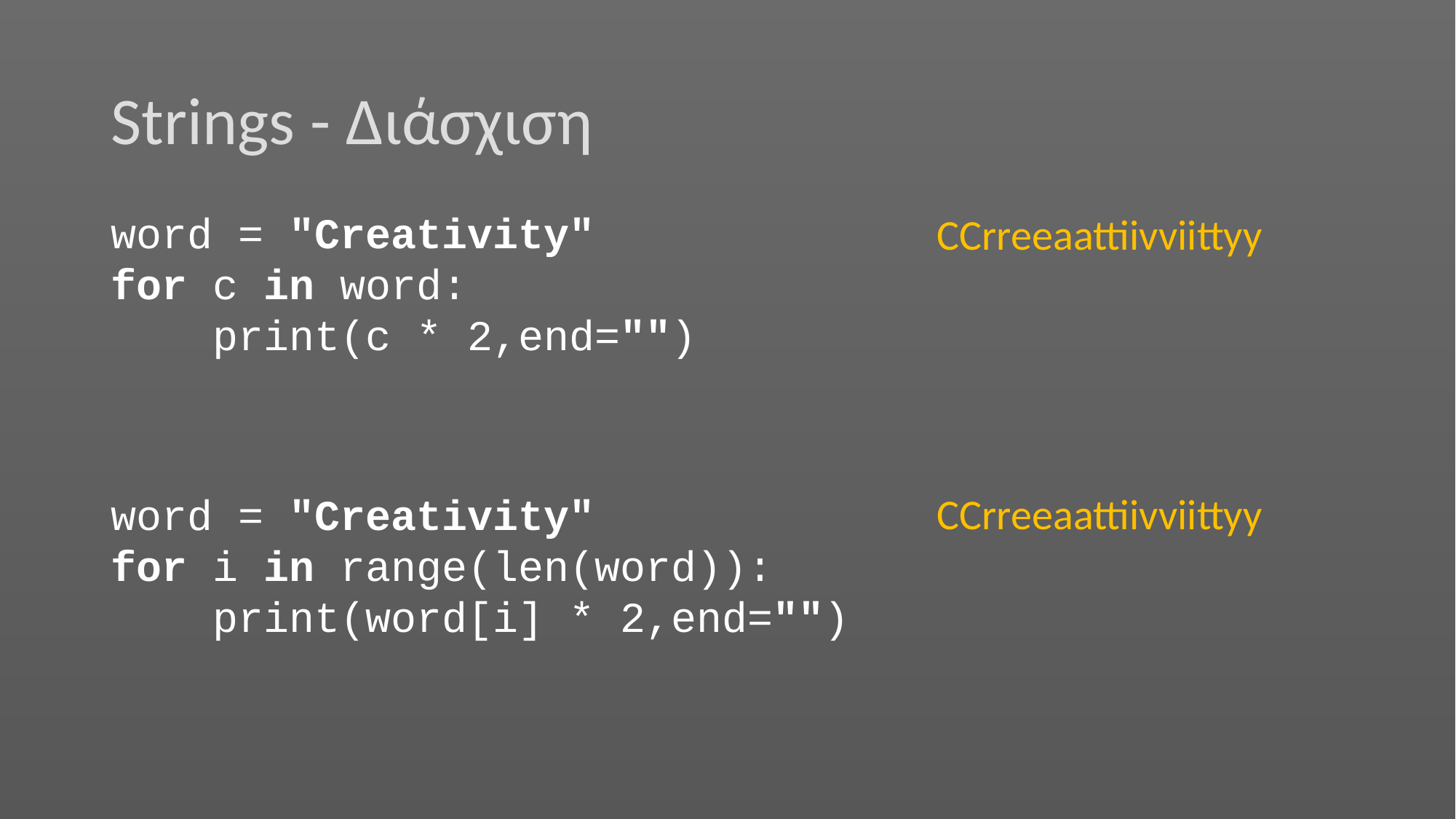

# Strings - Διάσχιση
word = "Creativity"
for c in word:
    print(c * 2,end="")
CCrreeaattiivviittyy
word = "Creativity"
for i in range(len(word)):
    print(word[i] * 2,end="")
CCrreeaattiivviittyy